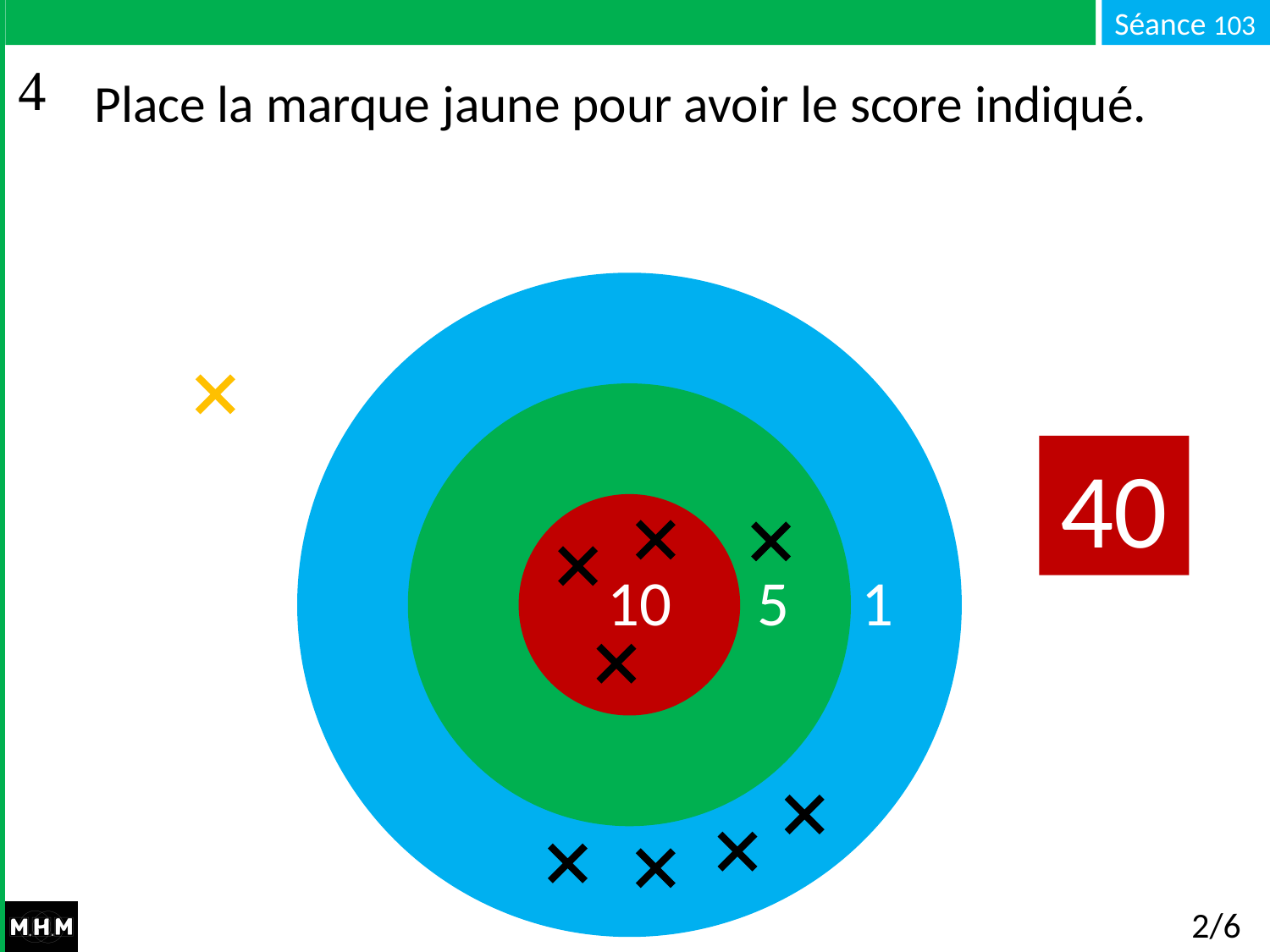

# Place la marque jaune pour avoir le score indiqué.

40

10      5     1

2/6